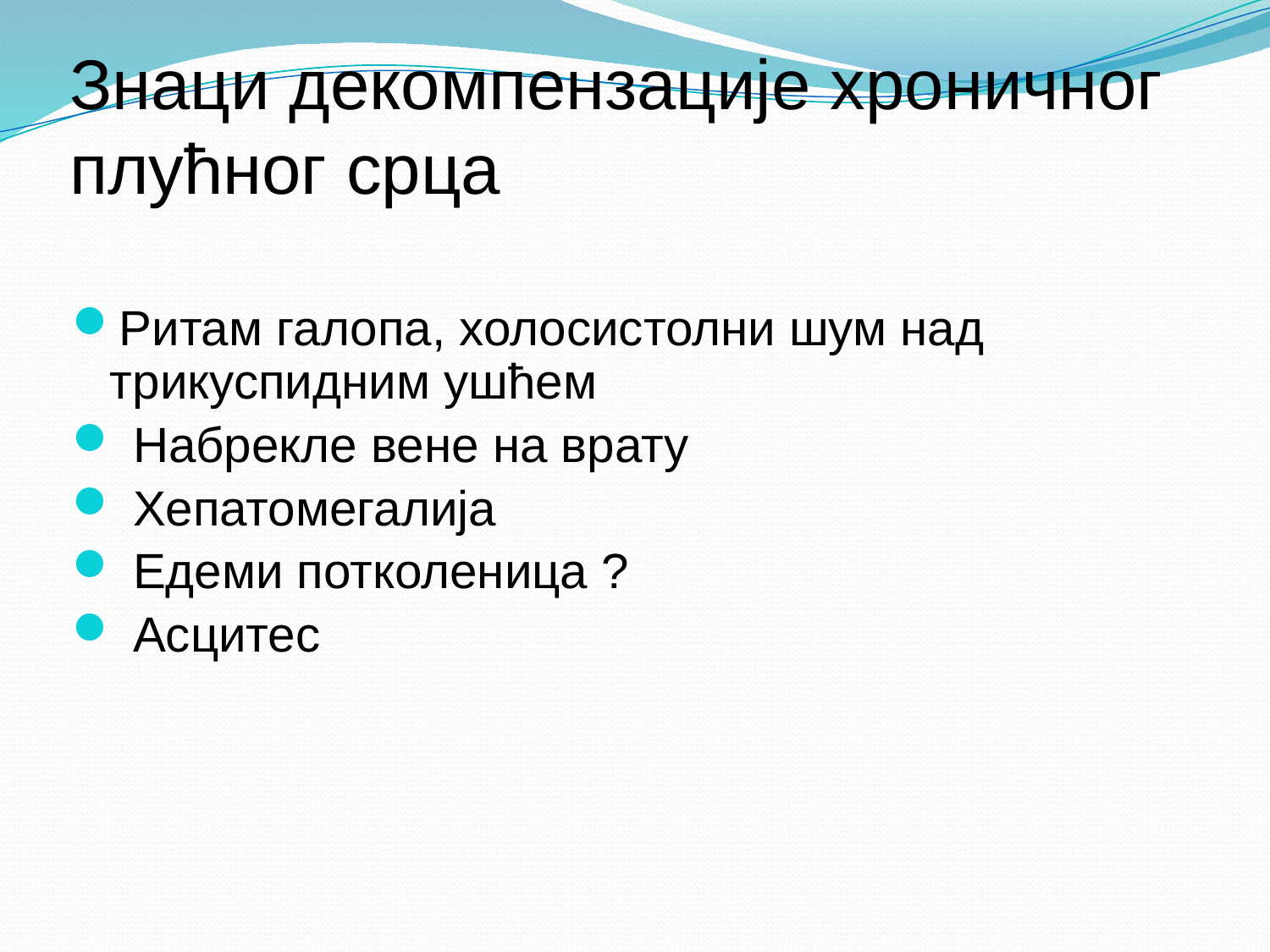

# Знаци декомпензације хроничног плућног срца

Ритам галопа, холосистолни шум над  трикуспидним ушћем
 Набрекле вене на врату
 Хепатомегалија
 Едеми потколеница ?
 Асцитес